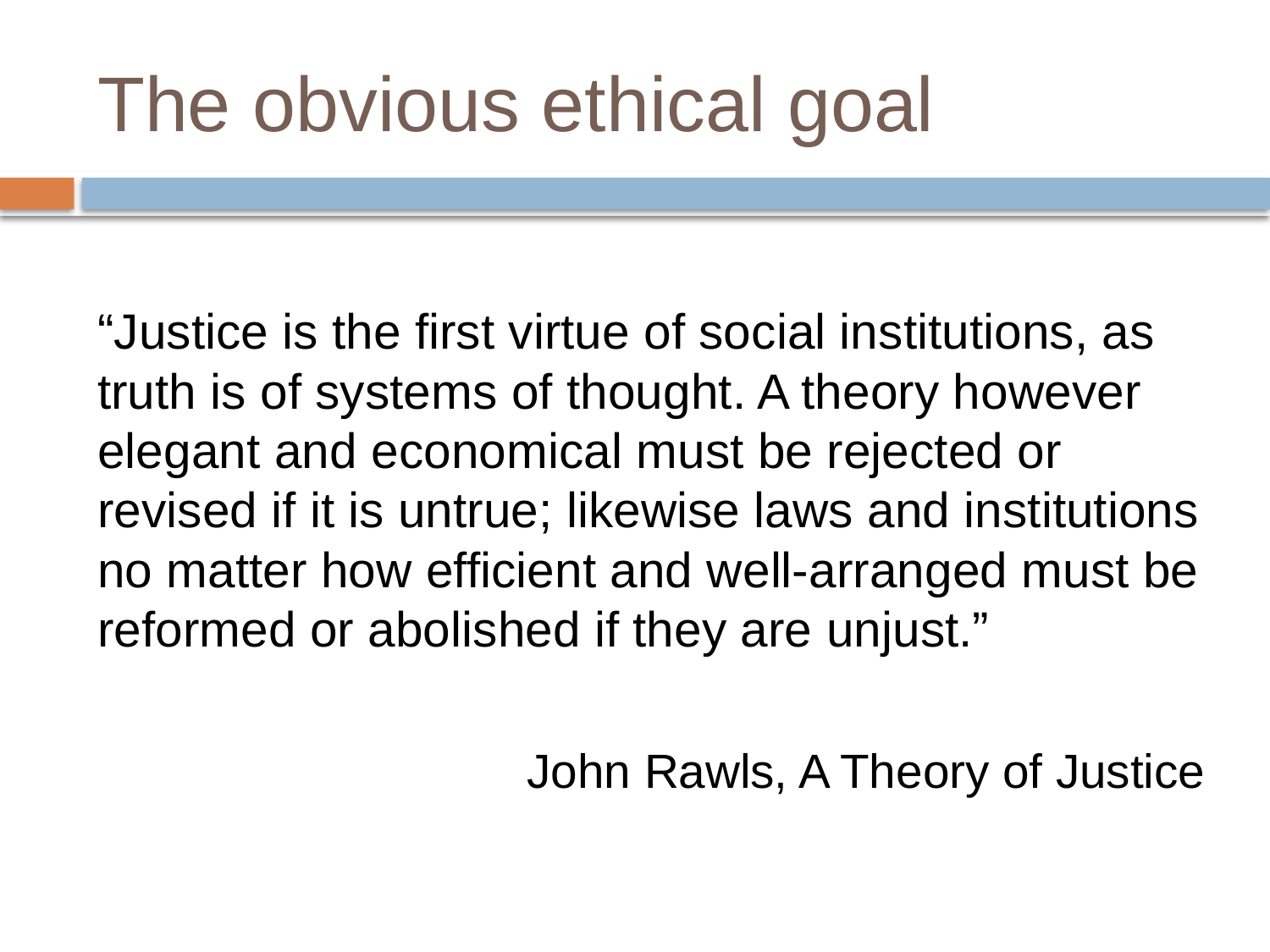

# The obvious ethical goal

“Justice is the first virtue of social institutions, as truth is of systems of thought. A theory however elegant and economical must be rejected or revised if it is untrue; likewise laws and institutions no matter how efficient and well-arranged must be reformed or abolished if they are unjust.”

John Rawls, A Theory of Justice